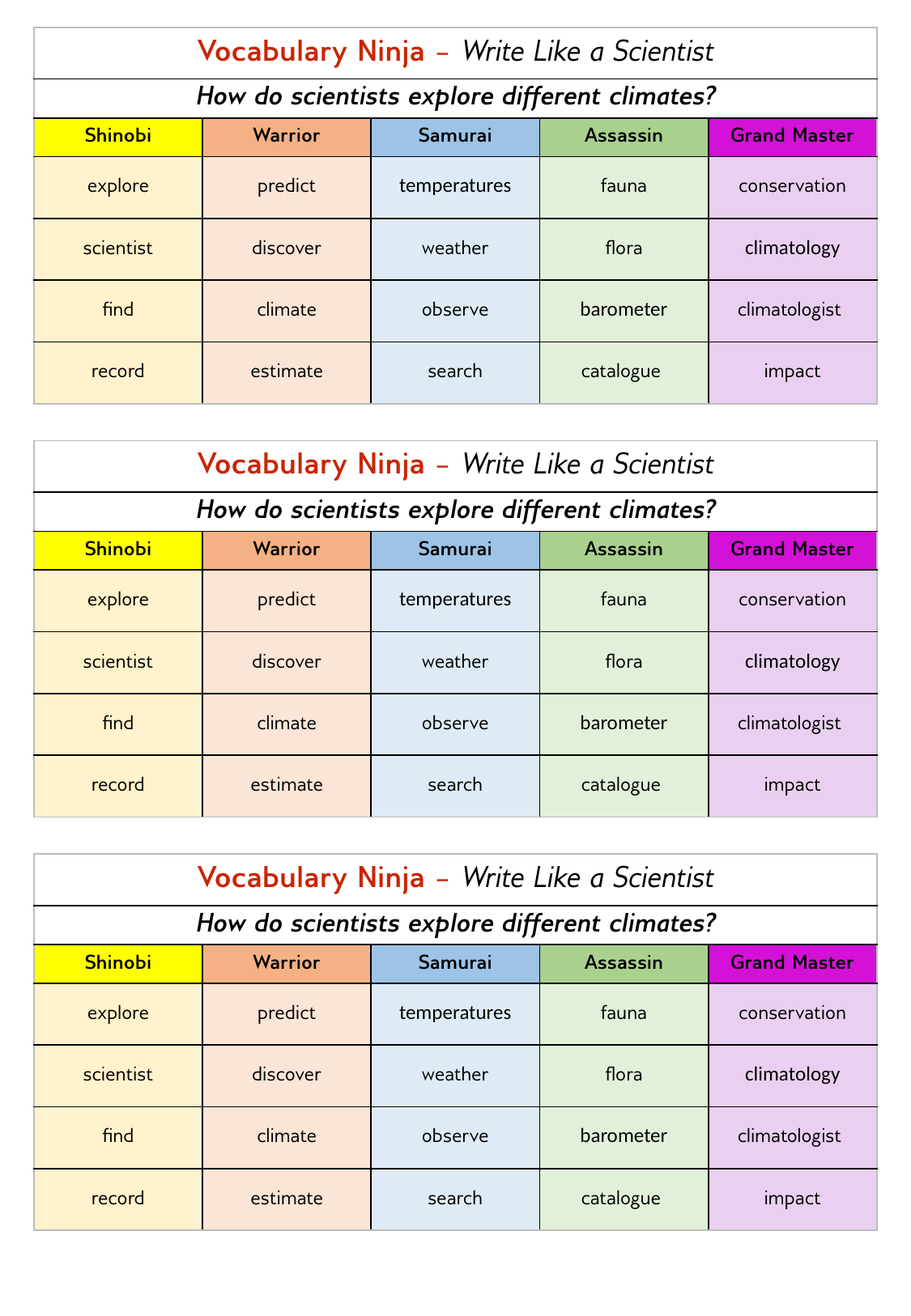

| Vocabulary Ninja – Write Like a Scientist |  |  |  |  |
| --- | --- | --- | --- | --- |
| How do scientists explore different climates? |  |  |  |  |
| Shinobi | Warrior | Samurai | Assassin | Grand Master |
| explore | predict | temperatures | fauna | conservation |
| scientist | discover | weather | flora | climatology |
| find | climate | observe | barometer | climatologist |
| record | estimate | search | catalogue | impact |
| Vocabulary Ninja – Write Like a Scientist |  |  |  |  |
| --- | --- | --- | --- | --- |
| How do scientists explore different climates? |  |  |  |  |
| Shinobi | Warrior | Samurai | Assassin | Grand Master |
| explore | predict | temperatures | fauna | conservation |
| scientist | discover | weather | flora | climatology |
| find | climate | observe | barometer | climatologist |
| record | estimate | search | catalogue | impact |
| Vocabulary Ninja – Write Like a Scientist |  |  |  |  |
| --- | --- | --- | --- | --- |
| How do scientists explore different climates? |  |  |  |  |
| Shinobi | Warrior | Samurai | Assassin | Grand Master |
| explore | predict | temperatures | fauna | conservation |
| scientist | discover | weather | flora | climatology |
| find | climate | observe | barometer | climatologist |
| record | estimate | search | catalogue | impact |